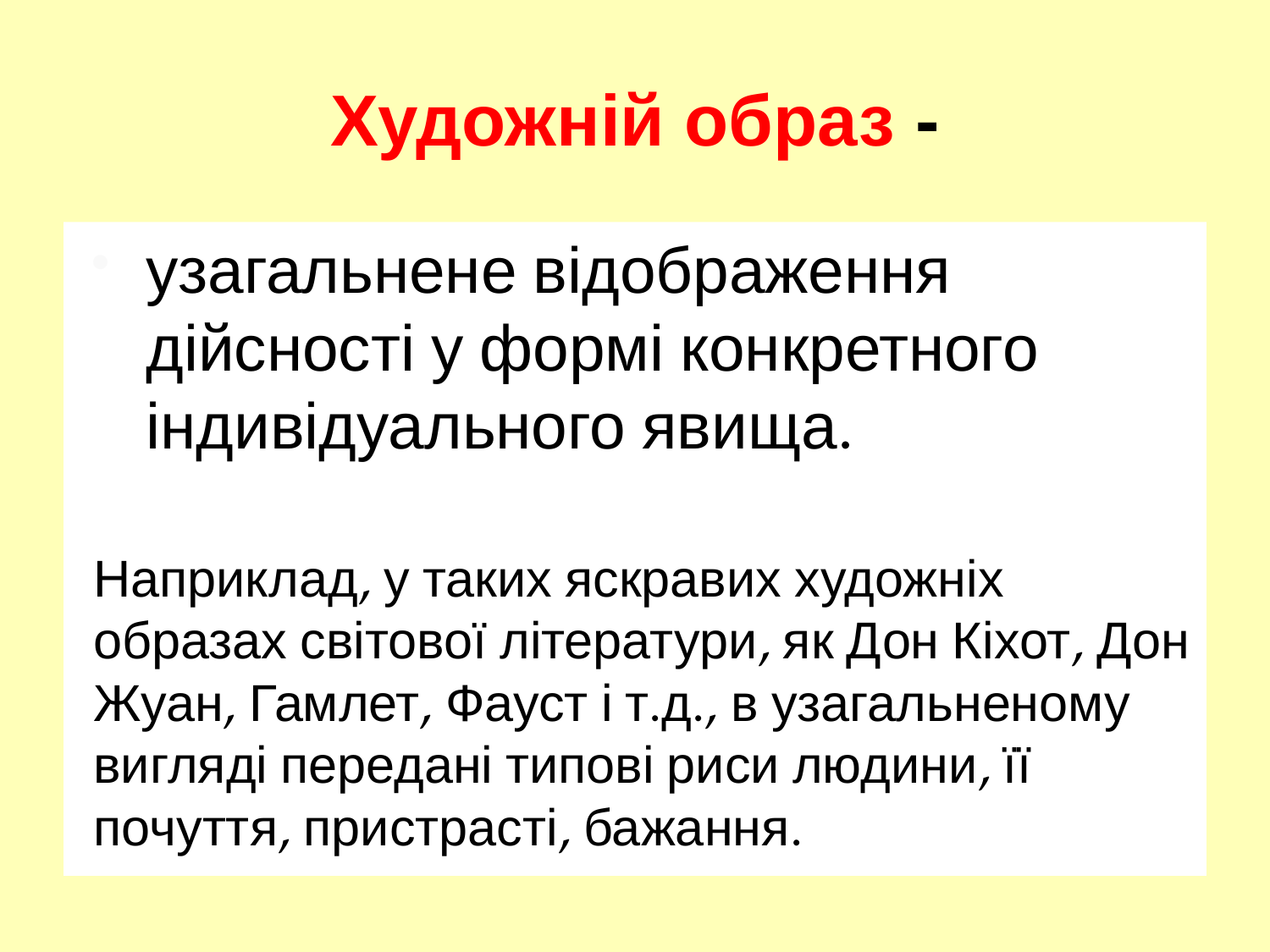

# Художній образ -
узагальнене відображення дійсності у формі конкретного індивідуального явища.

Наприклад, у таких яскравих художніх образах світової літератури, як Дон Кіхот, Дон Жуан, Гамлет, Фауст і т.д., в узагальненому вигляді передані типові риси людини, її почуття, пристрасті, бажання.